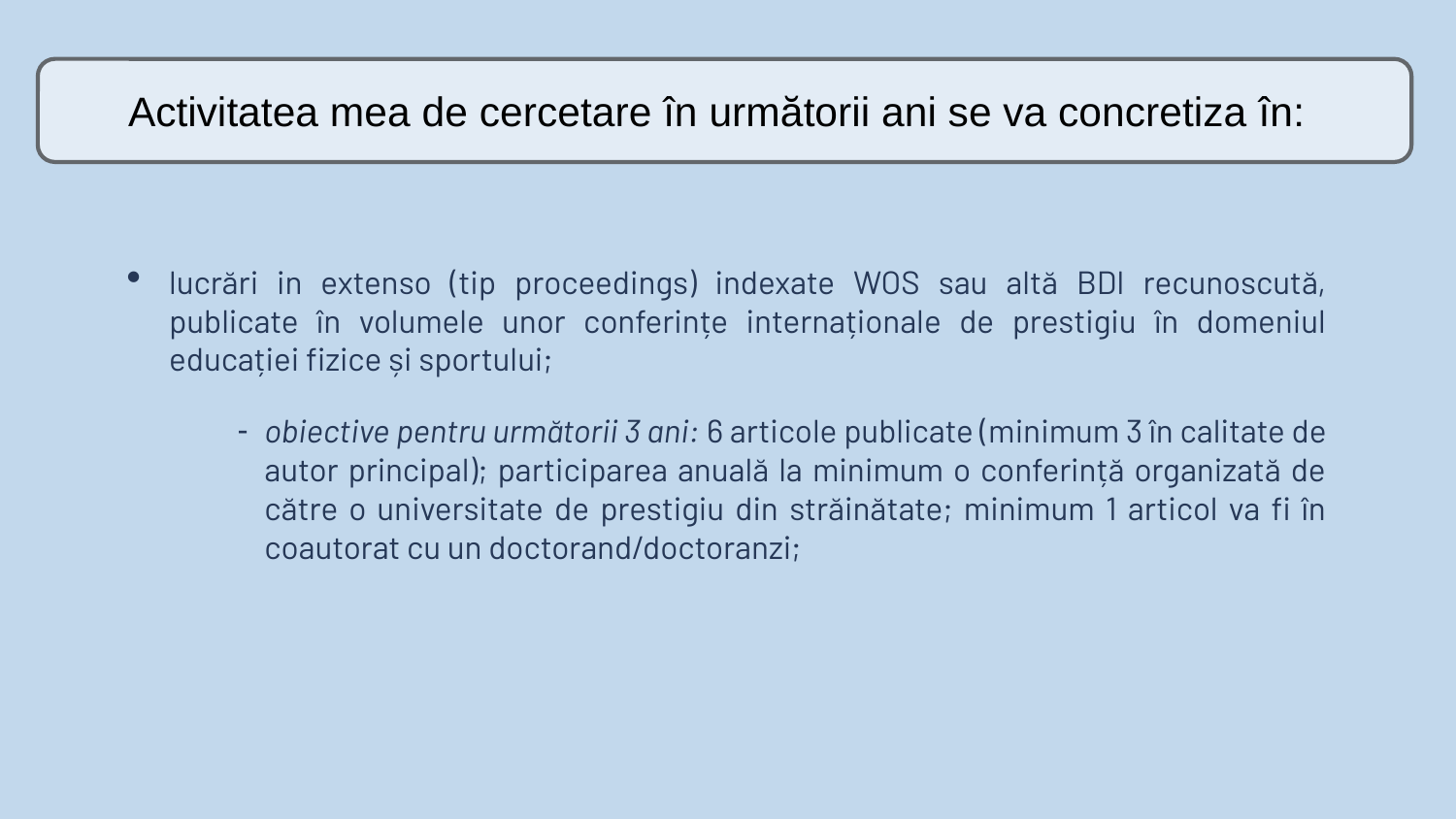

# Activitatea mea de cercetare în următorii ani se va concretiza în:
lucrări in extenso (tip proceedings) indexate WOS sau altă BDI recunoscută, publicate în volumele unor conferințe internaționale de prestigiu în domeniul educației fizice și sportului;
obiective pentru următorii 3 ani: 6 articole publicate (minimum 3 în calitate de autor principal); participarea anuală la minimum o conferință organizată de către o universitate de prestigiu din străinătate; minimum 1 articol va fi în coautorat cu un doctorand/doctoranzi;